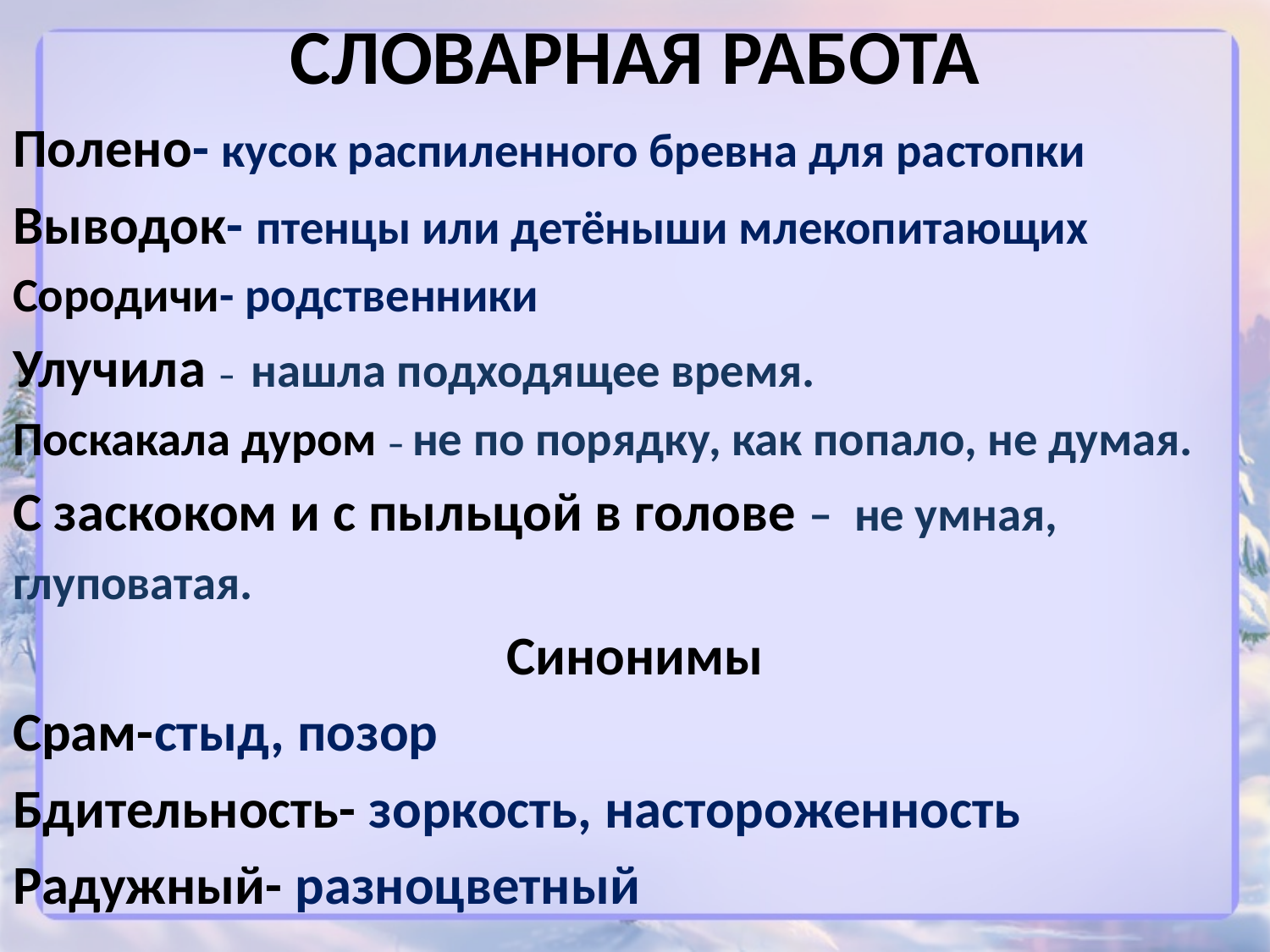

Словарная работа
Полено- кусок распиленного бревна для растопки
Выводок- птенцы или детёныши млекопитающих
Сородичи- родственники
Улучила –  нашла подходящее время.
Поскакала дуром – не по порядку, как попало, не думая.
С заскоком и с пыльцой в голове –  не умная,
глуповатая.
Синонимы
Срам-стыд, позор
Бдительность- зоркость, настороженность
Радужный- разноцветный